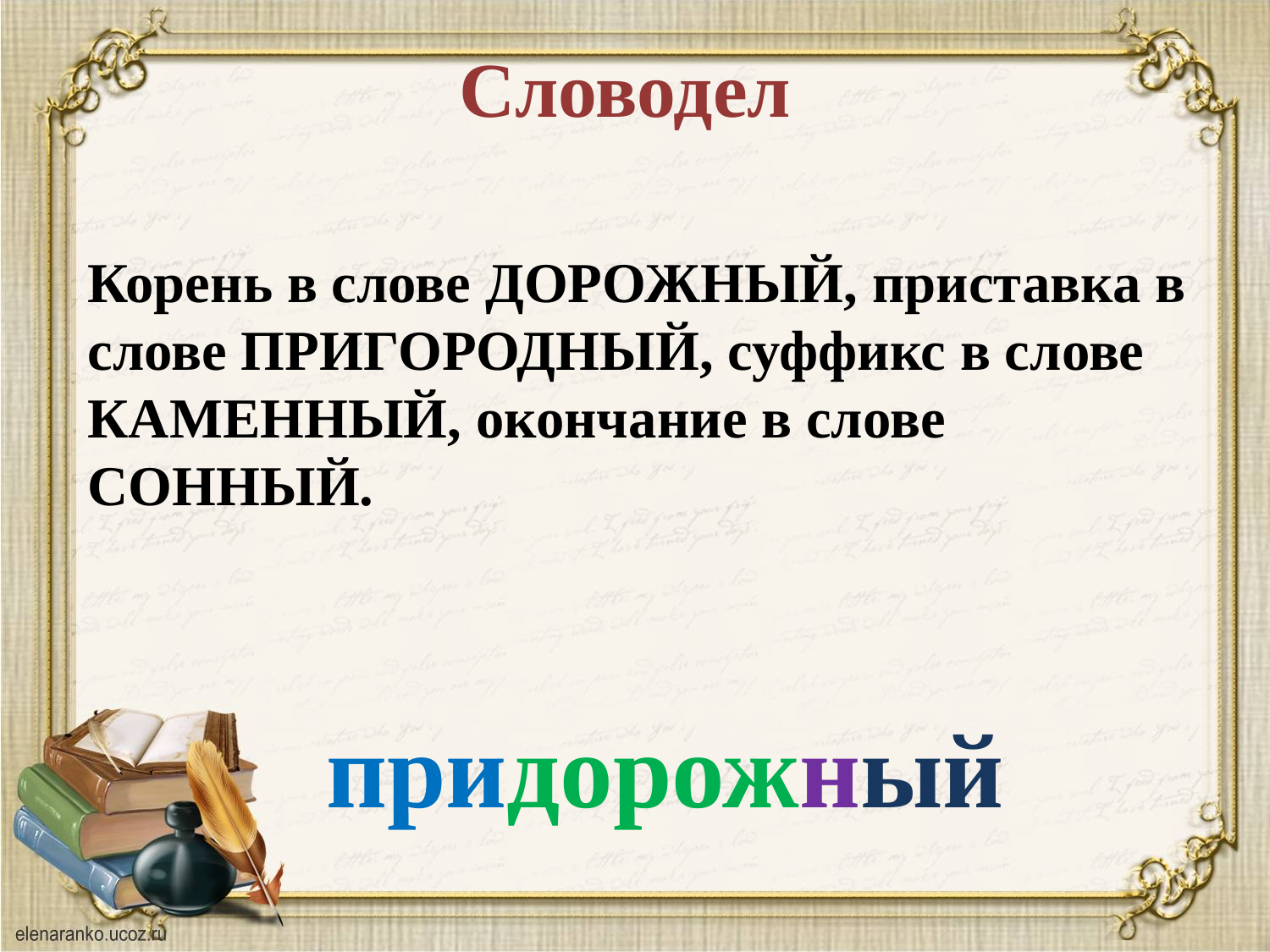

# Словодел
Корень в слове ДОРОЖНЫЙ, приставка в слове ПРИГОРОДНЫЙ, суффикс в слове КАМЕННЫЙ, окончание в слове СОННЫЙ.

придорожный